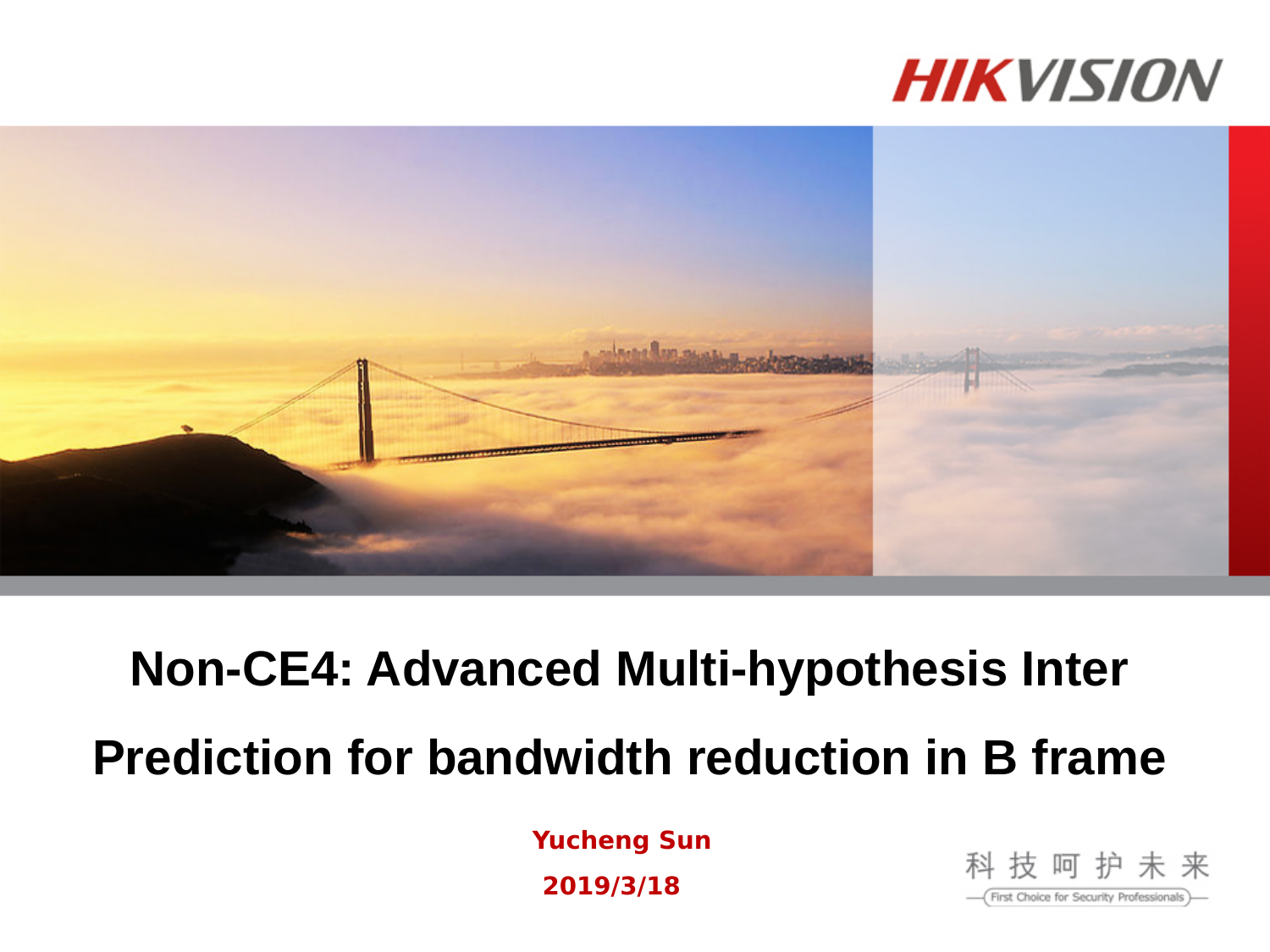

# Non-CE4: Advanced Multi-hypothesis Inter Prediction for bandwidth reduction in B frame
Yucheng Sun
2019/3/18